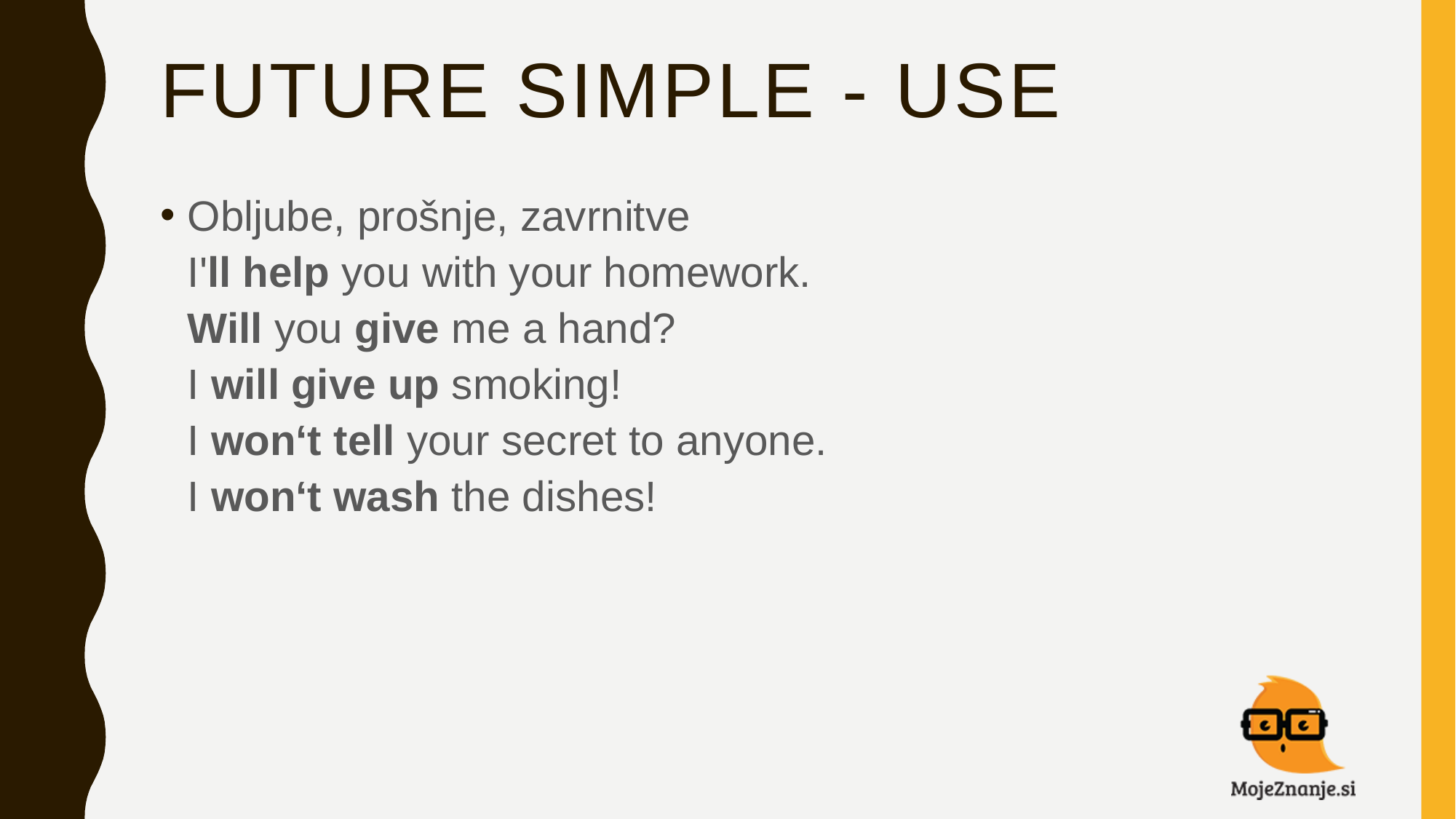

# FUTURE SIMPLE - USE
Obljube, prošnje, zavrnitve
I'll help you with your homework.
Will you give me a hand?
I will give up smoking!
I won‘t tell your secret to anyone.
I won‘t wash the dishes!